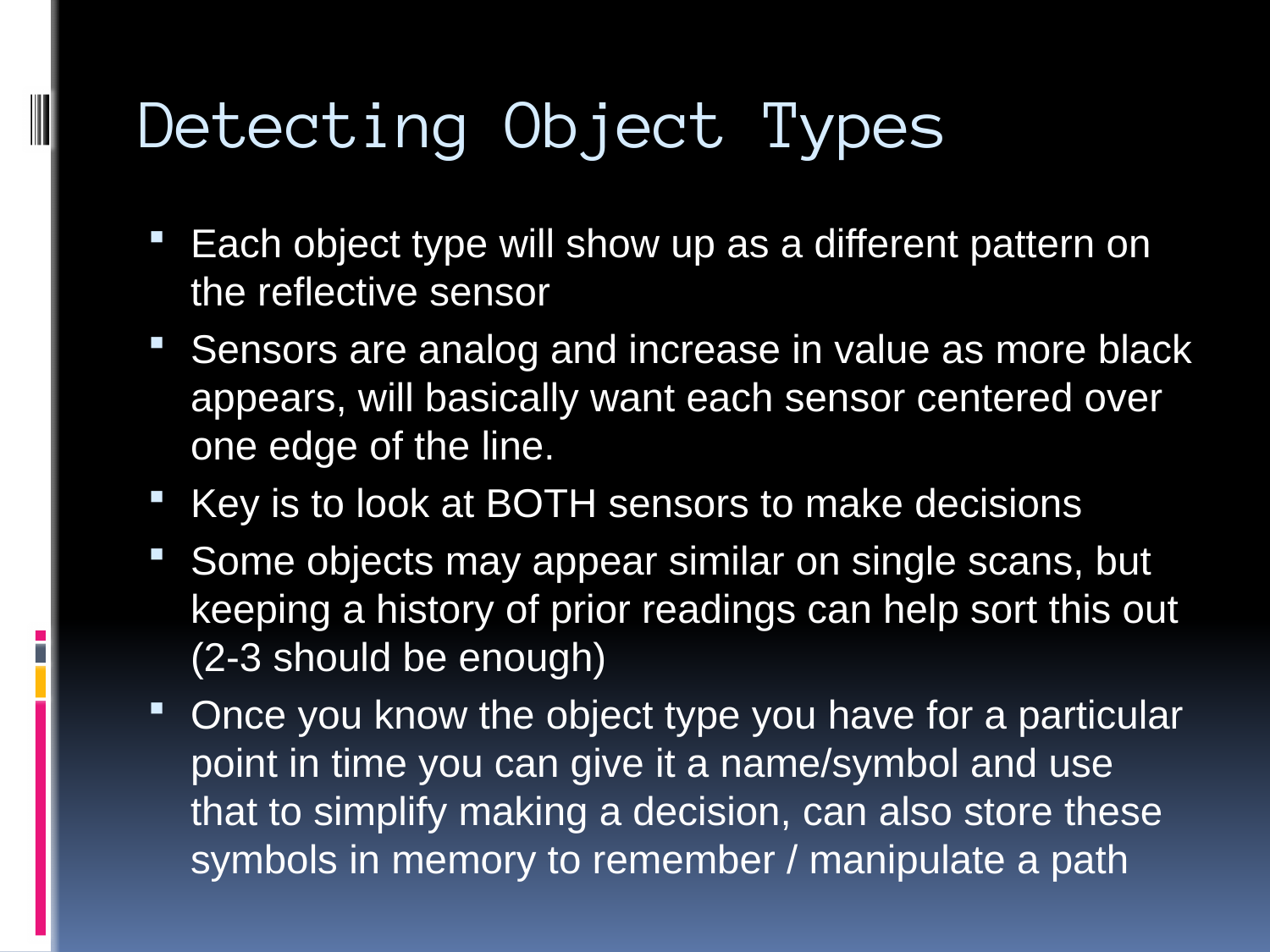

# Detecting Object Types
Each object type will show up as a different pattern on the reflective sensor
Sensors are analog and increase in value as more black appears, will basically want each sensor centered over one edge of the line.
Key is to look at BOTH sensors to make decisions
Some objects may appear similar on single scans, but keeping a history of prior readings can help sort this out (2-3 should be enough)
Once you know the object type you have for a particular point in time you can give it a name/symbol and use that to simplify making a decision, can also store these symbols in memory to remember / manipulate a path